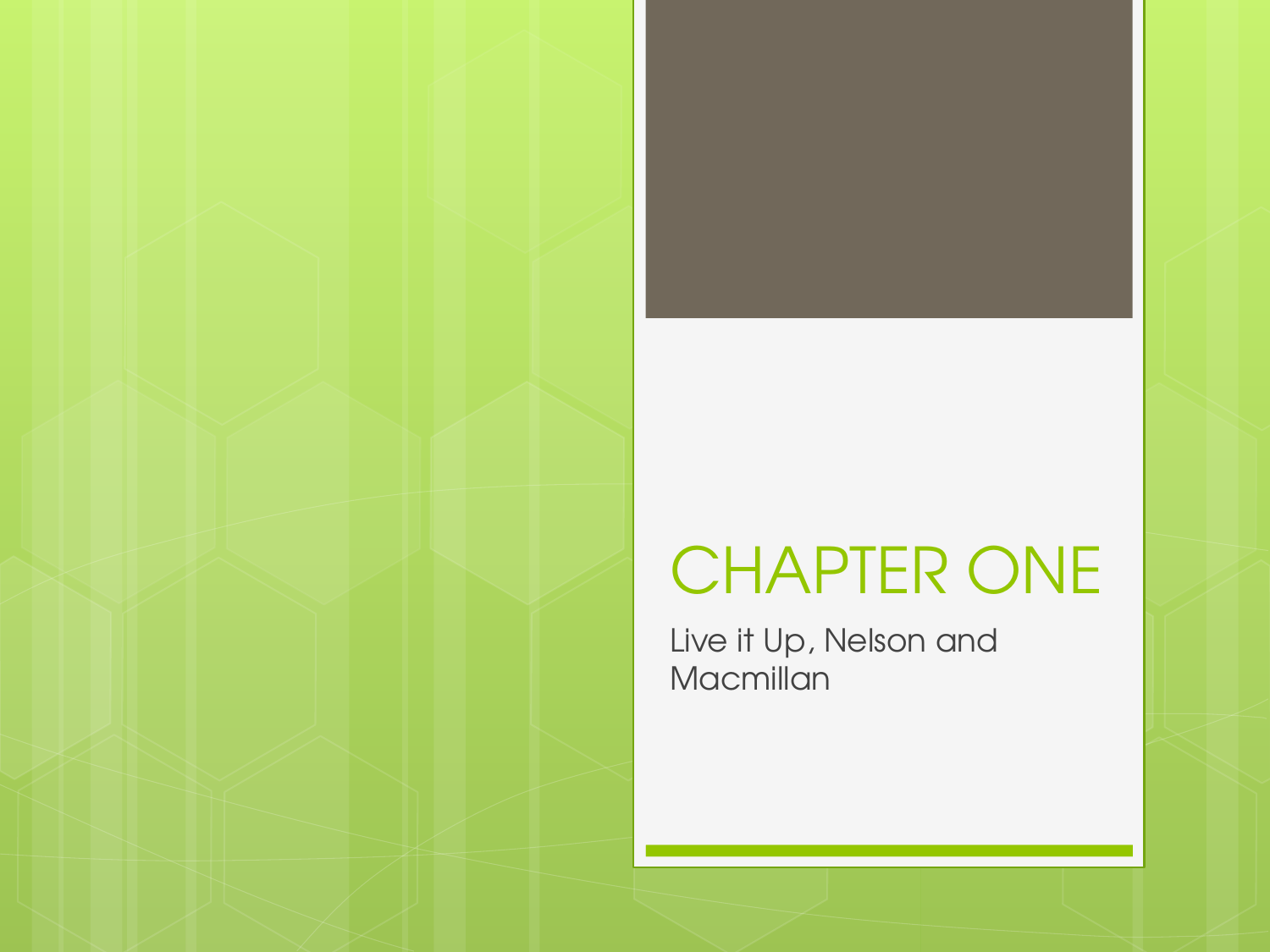

# CHAPTER ONE
Live it Up, Nelson and Macmillan